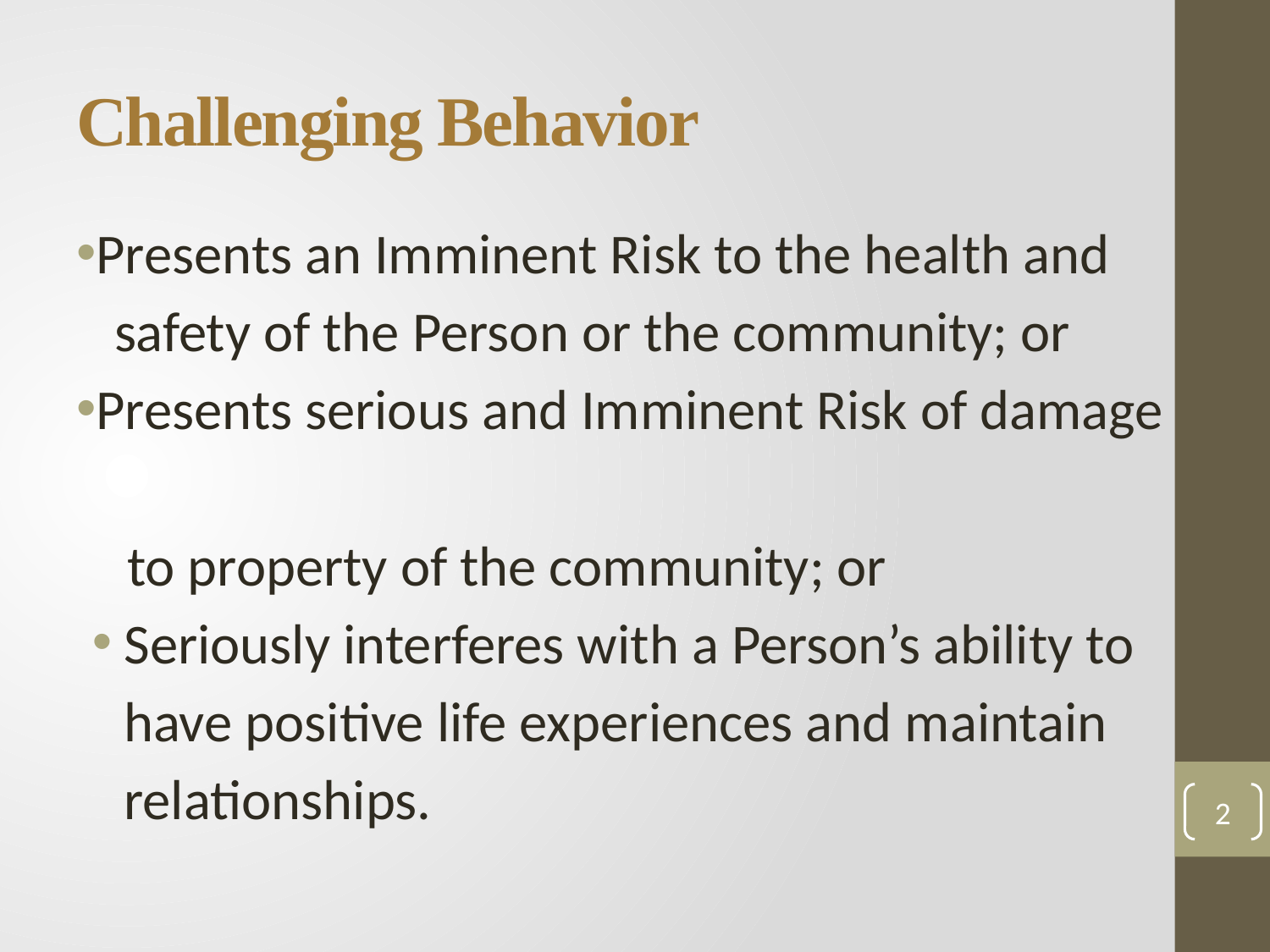

# Challenging Behavior
Presents an Imminent Risk to the health and
   safety of the Person or the community; or
Presents serious and Imminent Risk of damage
    to property of the community; or
Seriously interferes with a Person’s ability to have positive life experiences and maintain relationships.

2